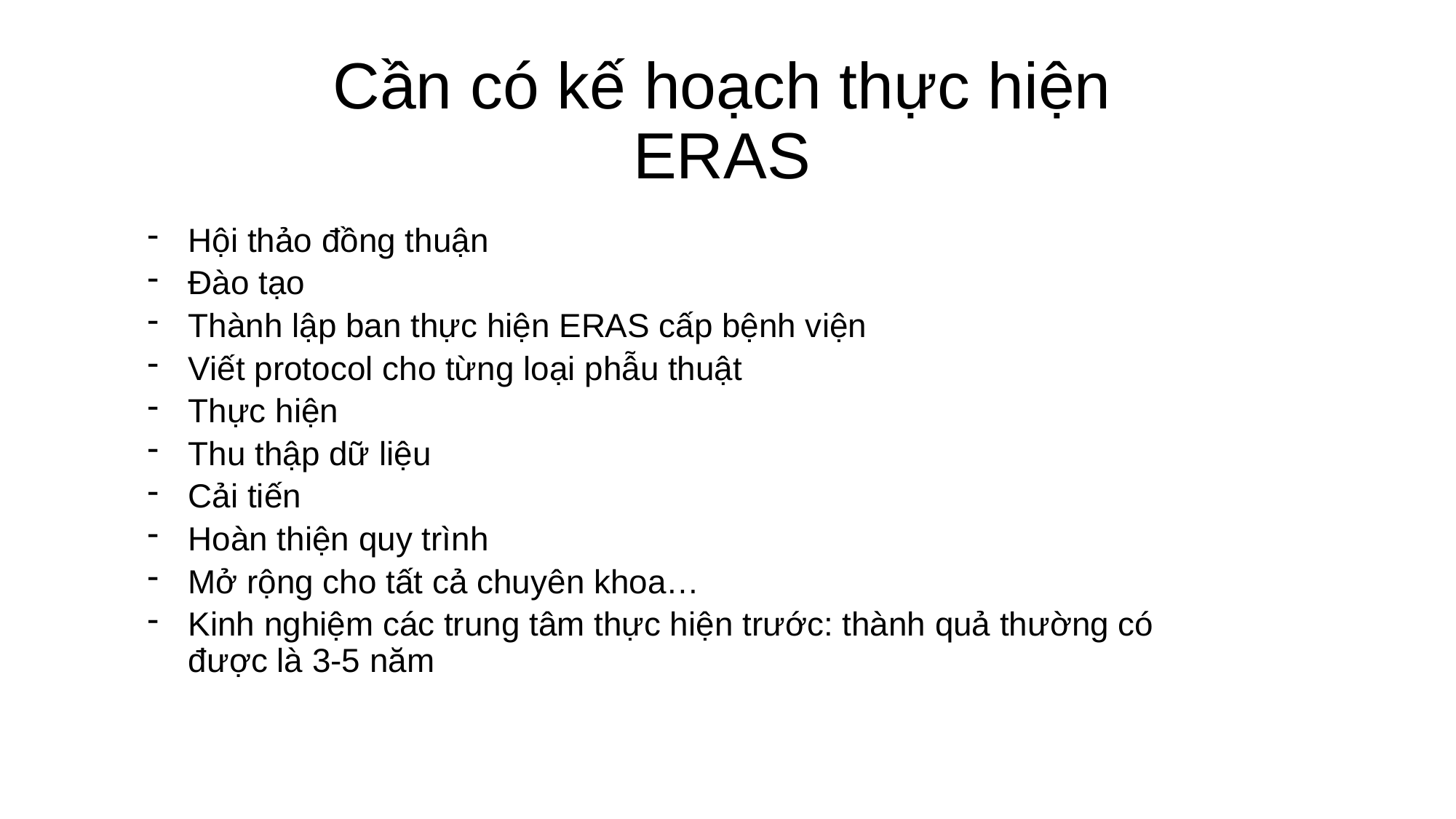

# Cần có kế hoạch thực hiện ERAS
Hội thảo đồng thuận
Đào tạo
Thành lập ban thực hiện ERAS cấp bệnh viện
Viết protocol cho từng loại phẫu thuật
Thực hiện
Thu thập dữ liệu
Cải tiến
Hoàn thiện quy trình
Mở rộng cho tất cả chuyên khoa…
Kinh nghiệm các trung tâm thực hiện trước: thành quả thường có được là 3-5 năm